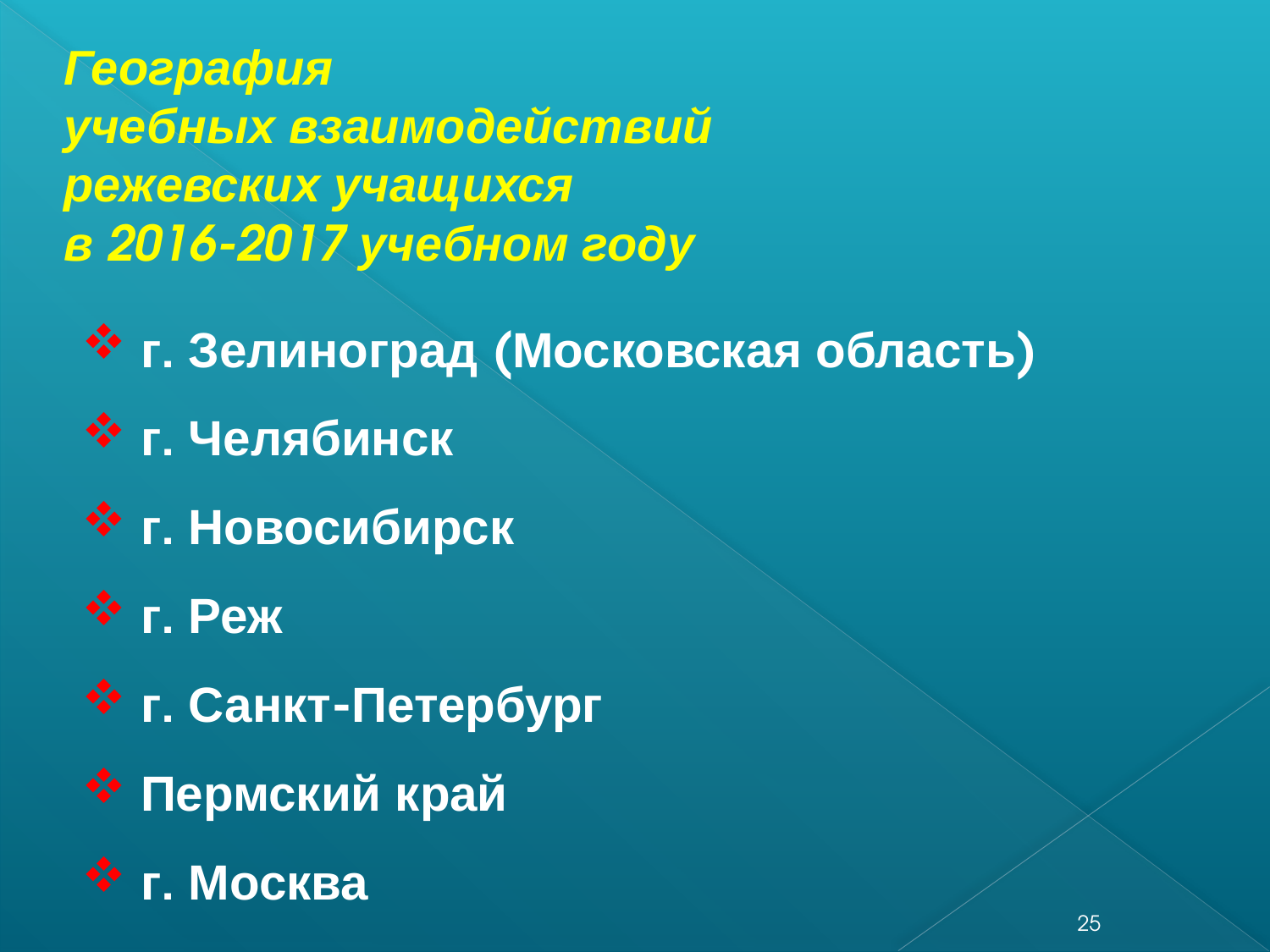

География
учебных взаимодействий режевских учащихся
в 2016-2017 учебном году
 г. Зелиноград (Московская область)
 г. Челябинск
 г. Новосибирск
 г. Реж
 г. Санкт-Петербург
 Пермский край
 г. Москва
25